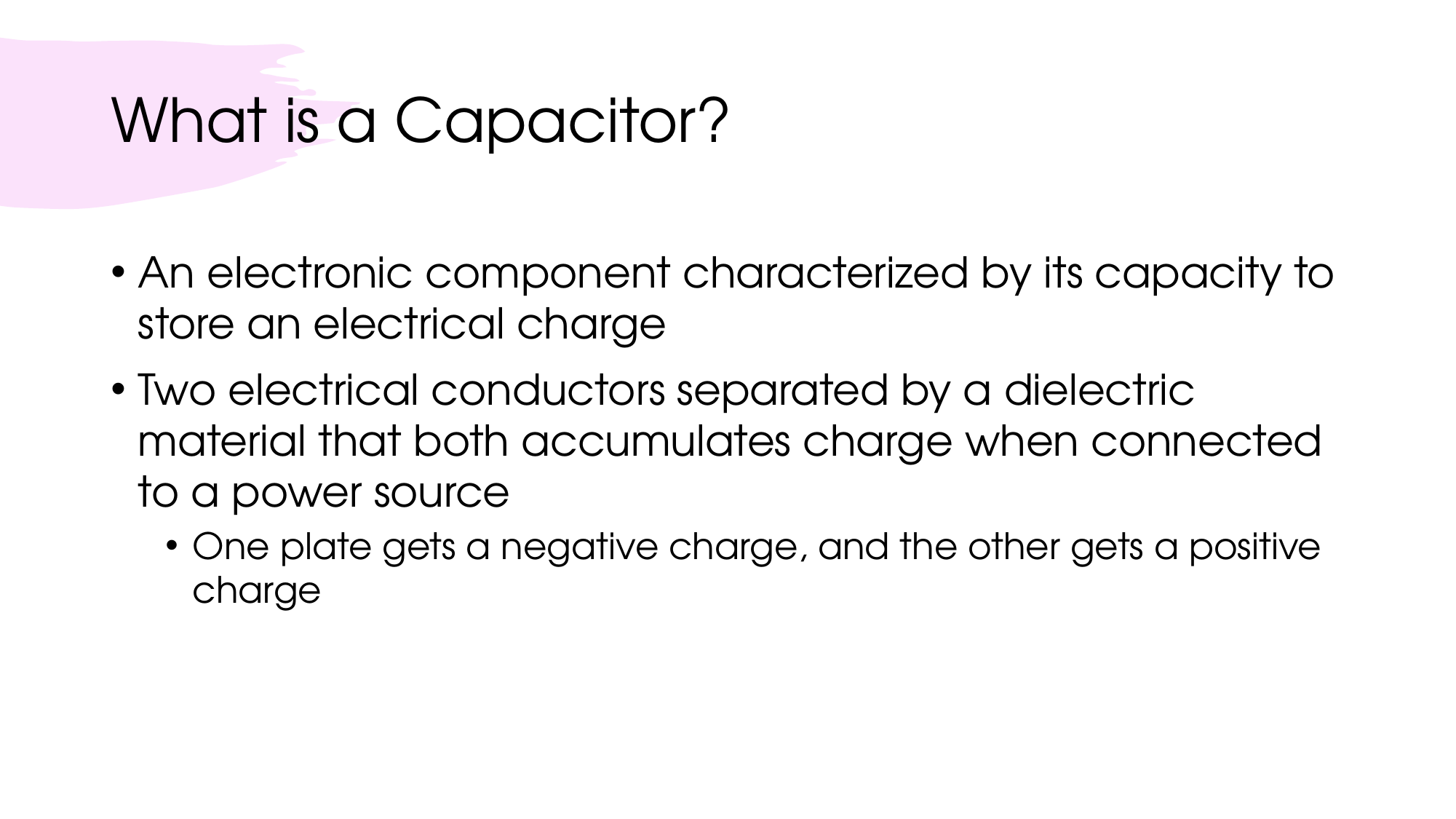

# What is a Capacitor?
An electronic component characterized by its capacity to store an electrical charge
Two electrical conductors separated by a dielectric material that both accumulates charge when connected to a power source
One plate gets a negative charge, and the other gets a positive charge